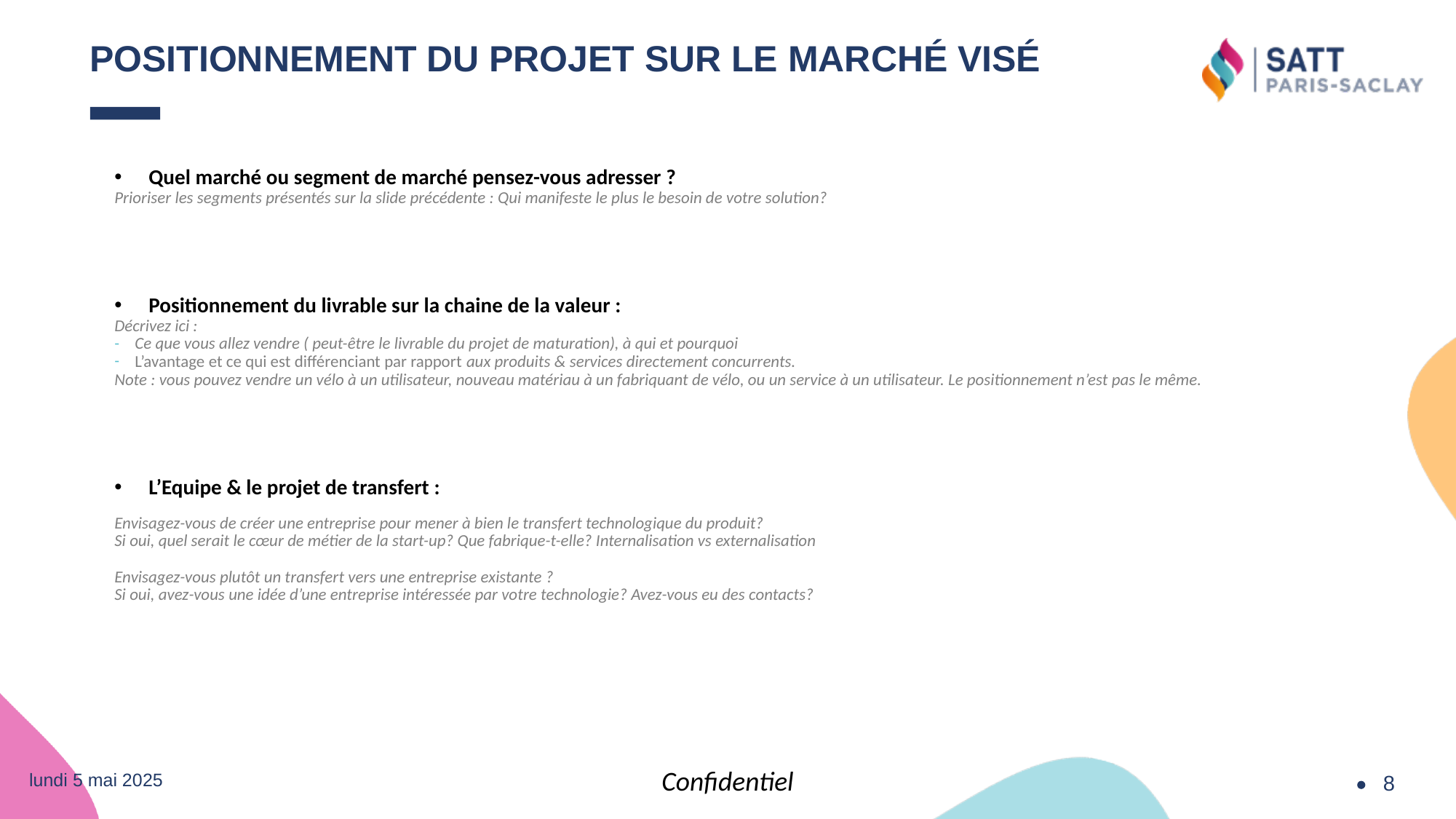

# Positionnement du projet sur le marché visé
Quel marché ou segment de marché pensez-vous adresser ?
Prioriser les segments présentés sur la slide précédente : Qui manifeste le plus le besoin de votre solution?

Positionnement du livrable sur la chaine de la valeur :
Décrivez ici :
Ce que vous allez vendre ( peut-être le livrable du projet de maturation), à qui et pourquoi
L’avantage et ce qui est différenciant par rapport aux produits & services directement concurrents.
Note : vous pouvez vendre un vélo à un utilisateur, nouveau matériau à un fabriquant de vélo, ou un service à un utilisateur. Le positionnement n’est pas le même.

L’Equipe & le projet de transfert :
Envisagez-vous de créer une entreprise pour mener à bien le transfert technologique du produit?
Si oui, quel serait le cœur de métier de la start-up? Que fabrique-t-elle? Internalisation vs externalisation

Envisagez-vous plutôt un transfert vers une entreprise existante ?
Si oui, avez-vous une idée d’une entreprise intéressée par votre technologie? Avez-vous eu des contacts?

Confidentiel
lundi 5 mai 2025
8